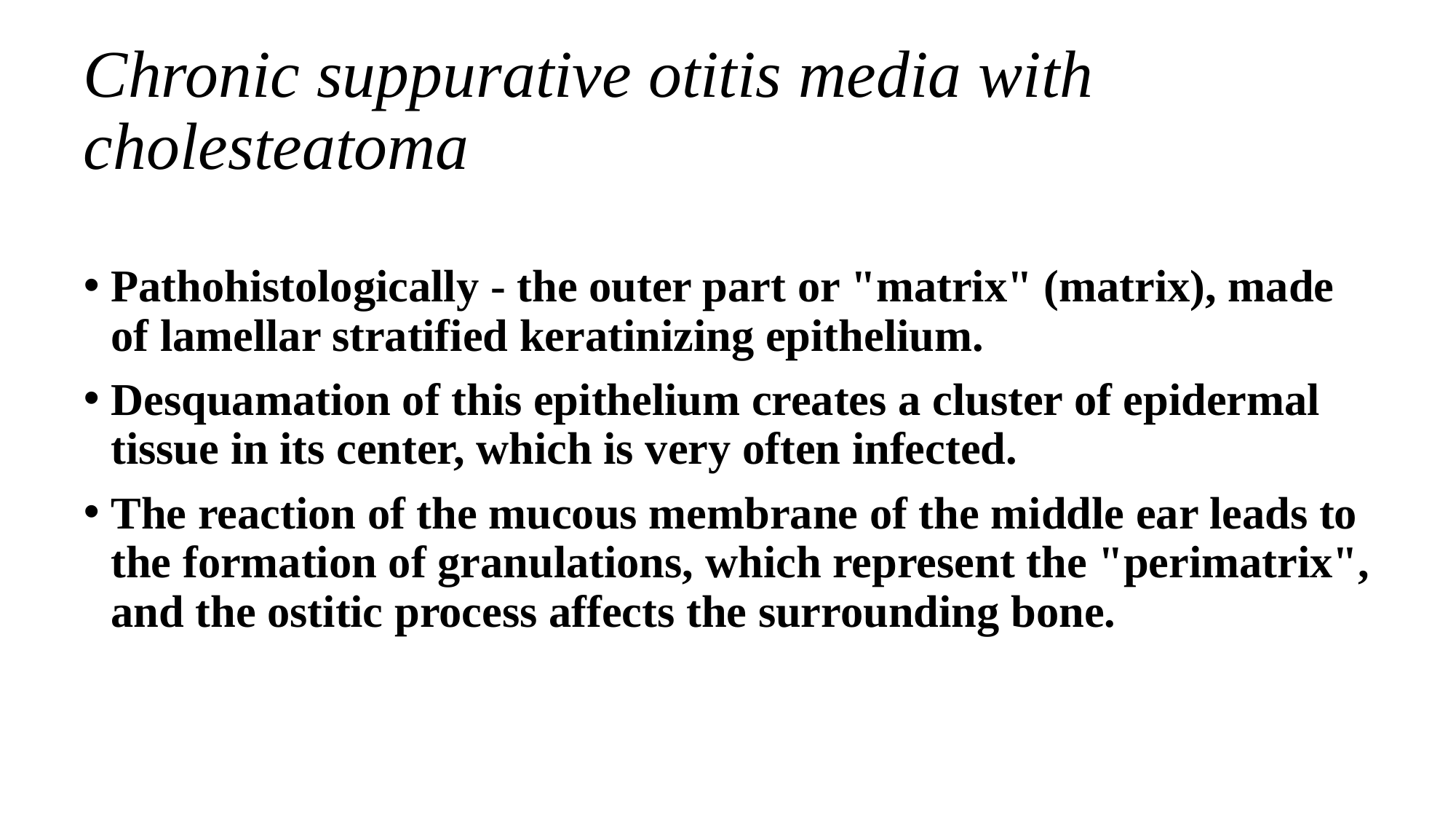

# Chronic suppurative otitis media with cholesteatoma

Pathohistologically - the outer part or "matrix" (matrix), made of lamellar stratified keratinizing epithelium.
Desquamation of this epithelium creates a cluster of epidermal tissue in its center, which is very often infected.
The reaction of the mucous membrane of the middle ear leads to the formation of granulations, which represent the "perimatrix", and the ostitic process affects the surrounding bone.